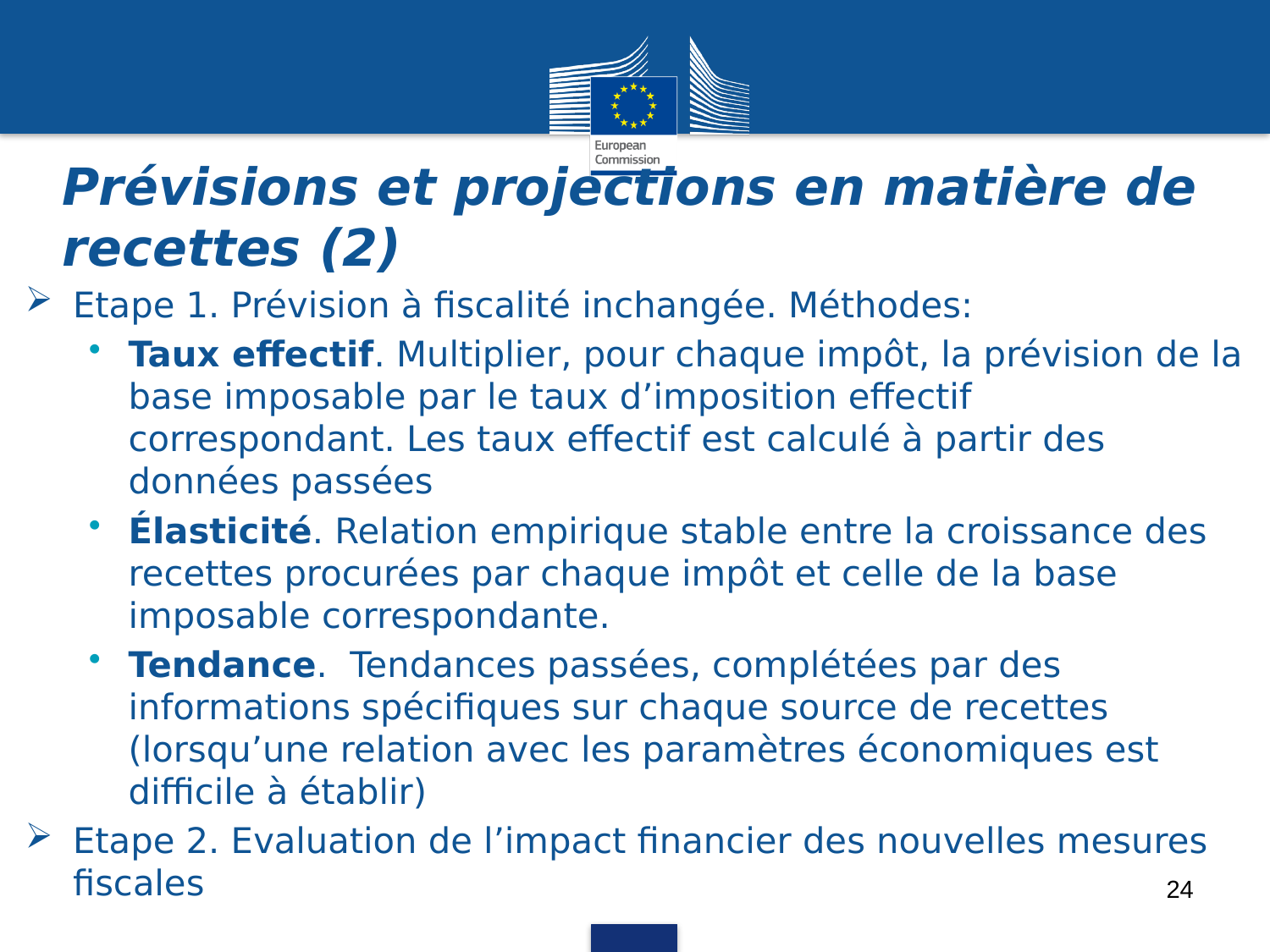

Prévisions et projections en matière de recettes (2)
Etape 1. Prévision à fiscalité inchangée. Méthodes:
Taux effectif. Multiplier, pour chaque impôt, la prévision de la base imposable par le taux d’imposition effectif correspondant. Les taux effectif est calculé à partir des données passées
Élasticité. Relation empirique stable entre la croissance des recettes procurées par chaque impôt et celle de la base imposable correspondante.
Tendance.  Tendances passées, complétées par des informations spécifiques sur chaque source de recettes (lorsqu’une relation avec les paramètres économiques est difficile à établir)
Etape 2. Evaluation de l’impact financier des nouvelles mesures fiscales
24